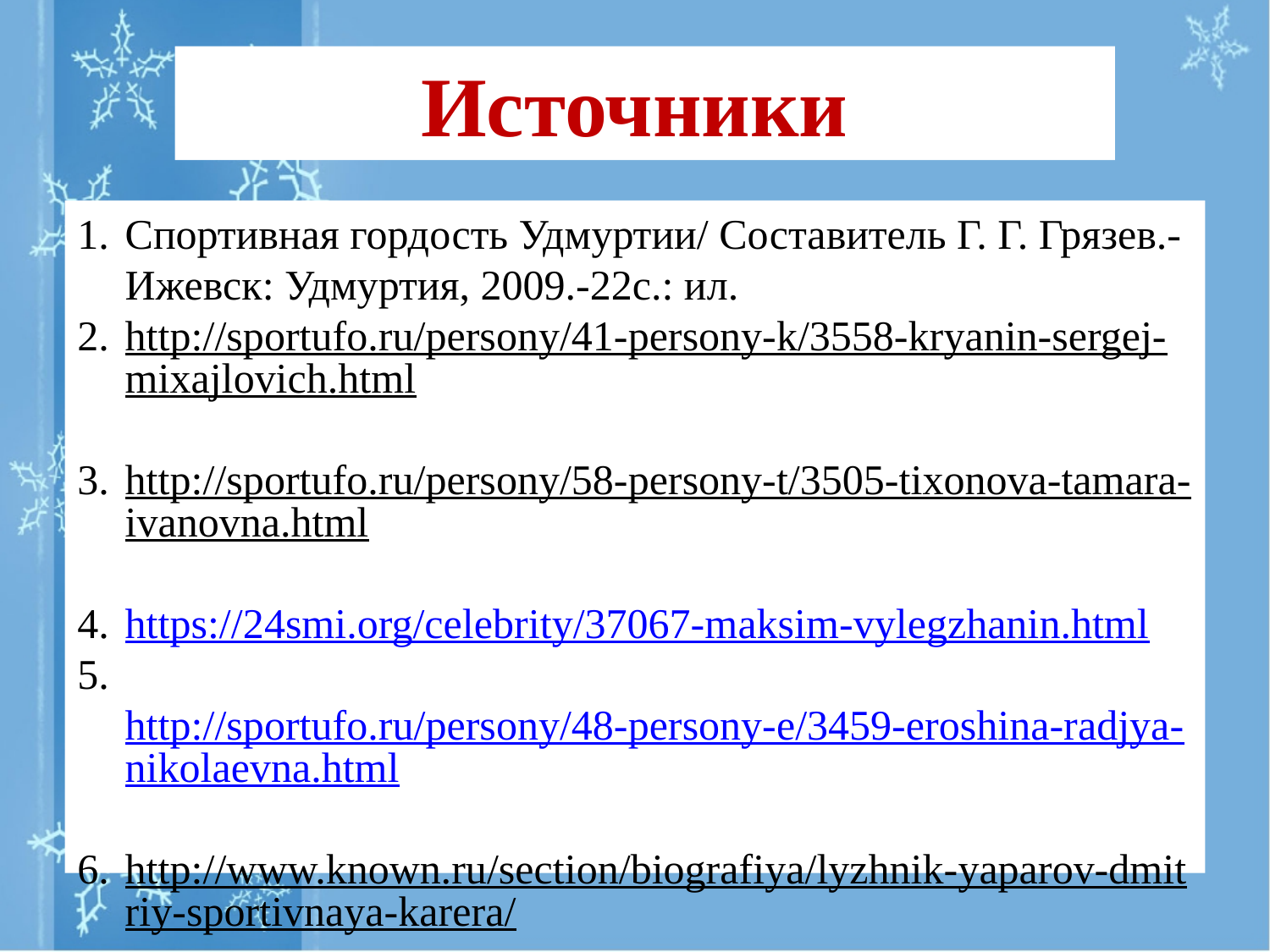

Источники
Спортивная гордость Удмуртии/ Составитель Г. Г. Грязев.- Ижевск: Удмуртия, 2009.-22с.: ил.
http://sportufo.ru/persony/41-persony-k/3558-kryanin-sergej-mixajlovich.html
http://sportufo.ru/persony/58-persony-t/3505-tixonova-tamara-ivanovna.html
https://24smi.org/celebrity/37067-maksim-vylegzhanin.html
 http://sportufo.ru/persony/48-persony-e/3459-eroshina-radjya-nikolaevna.html
http://www.known.ru/section/biografiya/lyzhnik-yaparov-dmitriy-sportivnaya-karera/
https://udmurt.media/articles/sport/29181/